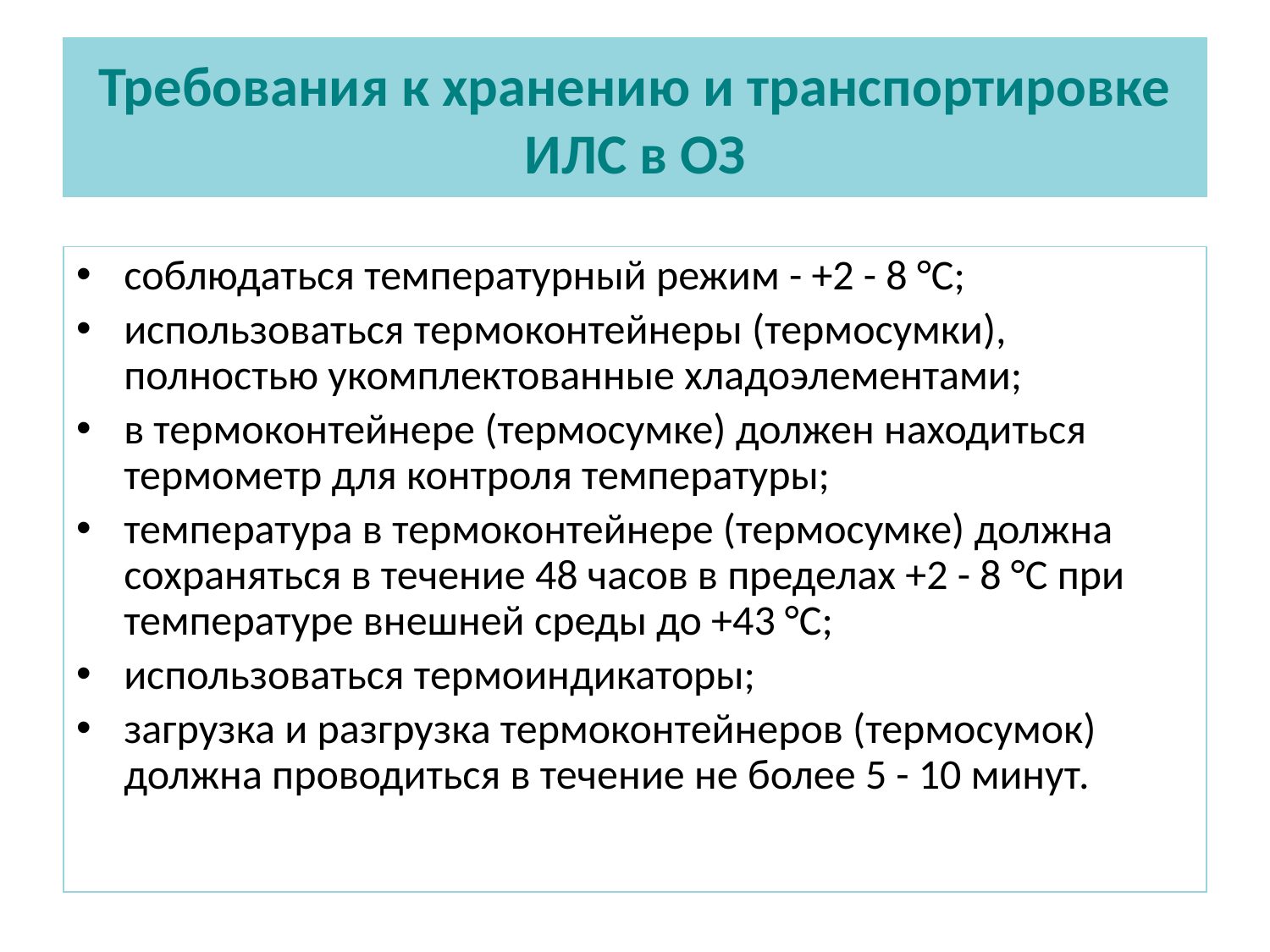

# Требования к хранению и транспортировке ИЛС в ОЗ
соблюдаться температурный режим - +2 - 8 °C;
использоваться термоконтейнеры (термосумки), полностью укомплектованные хладоэлементами;
в термоконтейнере (термосумке) должен находиться термометр для контроля температуры;
температура в термоконтейнере (термосумке) должна сохраняться в течение 48 часов в пределах +2 - 8 °C при температуре внешней среды до +43 °C;
использоваться термоиндикаторы;
загрузка и разгрузка термоконтейнеров (термосумок) должна проводиться в течение не более 5 - 10 минут.